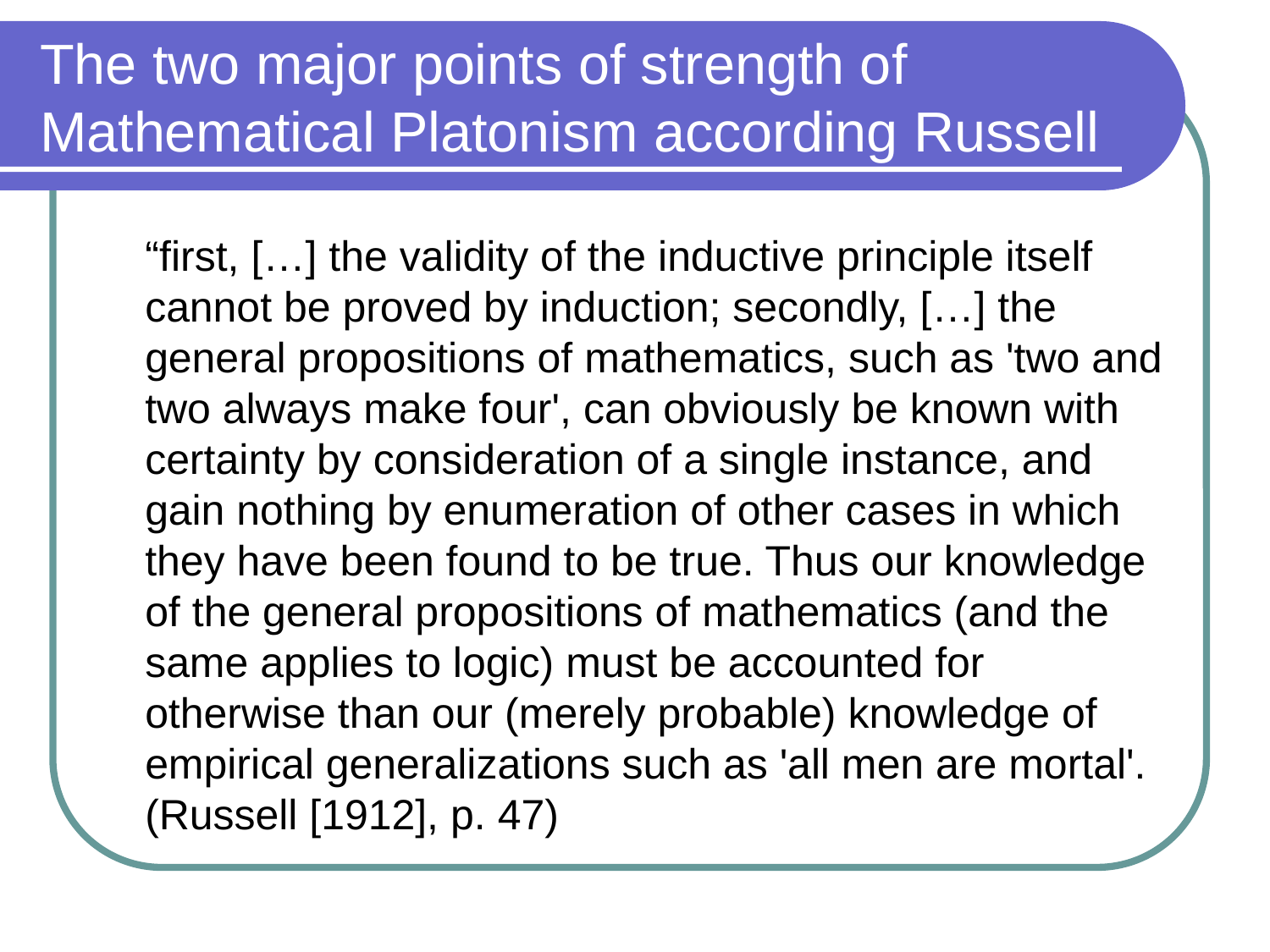

# The two major points of strength of Mathematical Platonism according Russell
	“first, […] the validity of the inductive principle itself cannot be proved by induction; secondly, […] the general propositions of math­ematics, such as 'two and two always make four', can obviously be known with certainty by consideration of a single instance, and gain nothing by enumeration of other cases in which they have been found to be true. Thus our knowledge of the general propositions of mathematics (and the same applies to logic) must be accounted for otherwise than our (merely probable) knowledge of empirical gener­alizations such as 'all men are mortal'. (Russell [1912], p. 47)